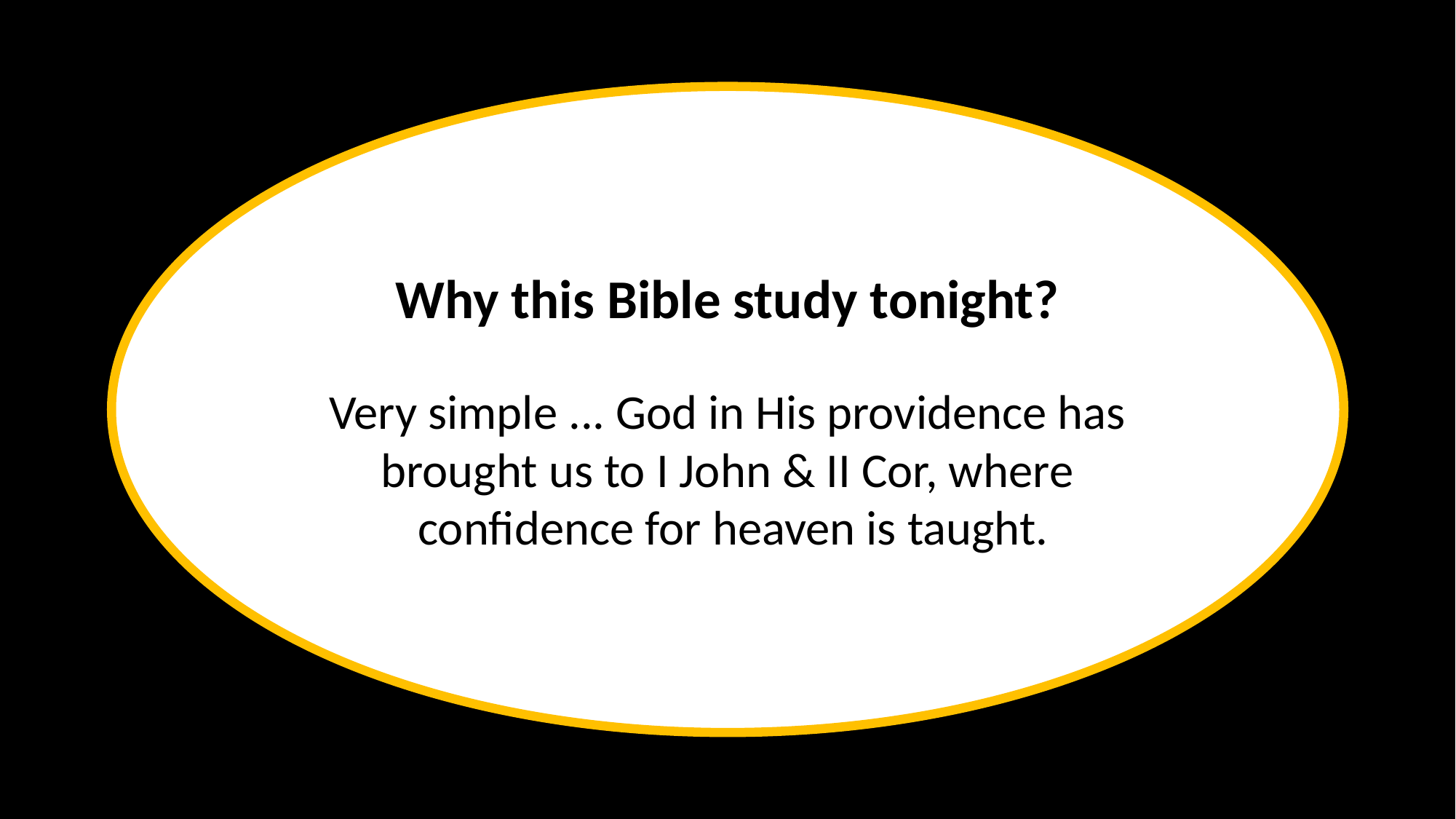

Why this Bible study tonight?

Very simple ... God in His providence has brought us to I John & II Cor, where
 confidence for heaven is taught.